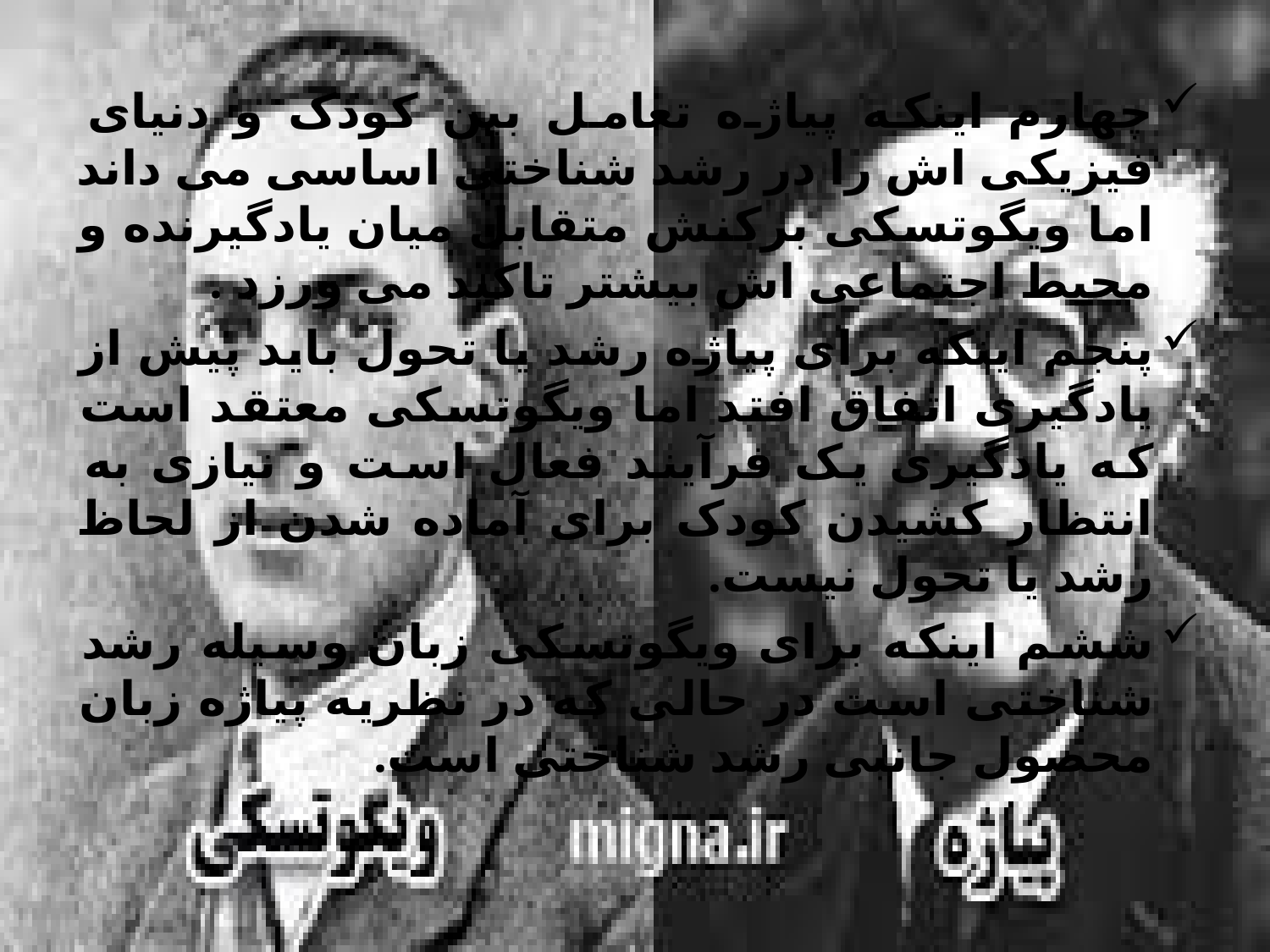

چهارم اینکه پیاژه تعامل بین کودک و دنیای فیزیکی اش را در رشد شناختی اساسی می داند اما ویگوتسکی برکنش متقابل میان یادگیرنده و محیط اجتماعی اش بیشتر تاکید می ورزد .
پنجم اینکه برای پیاژه رشد یا تحول باید پیش از یادگیری اتفاق افتد اما ویگوتسکی معتقد است که یادگیری یک فرآیند فعال است و نیازی به انتظار کشیدن کودک برای آماده شدن از لحاظ رشد یا تحول نیست.
ششم اینکه برای ویگوتسکی زبان وسیله رشد شناختی است در حالی که در نظریه پیاژه زبان محصول جانبی رشد شناختی است.